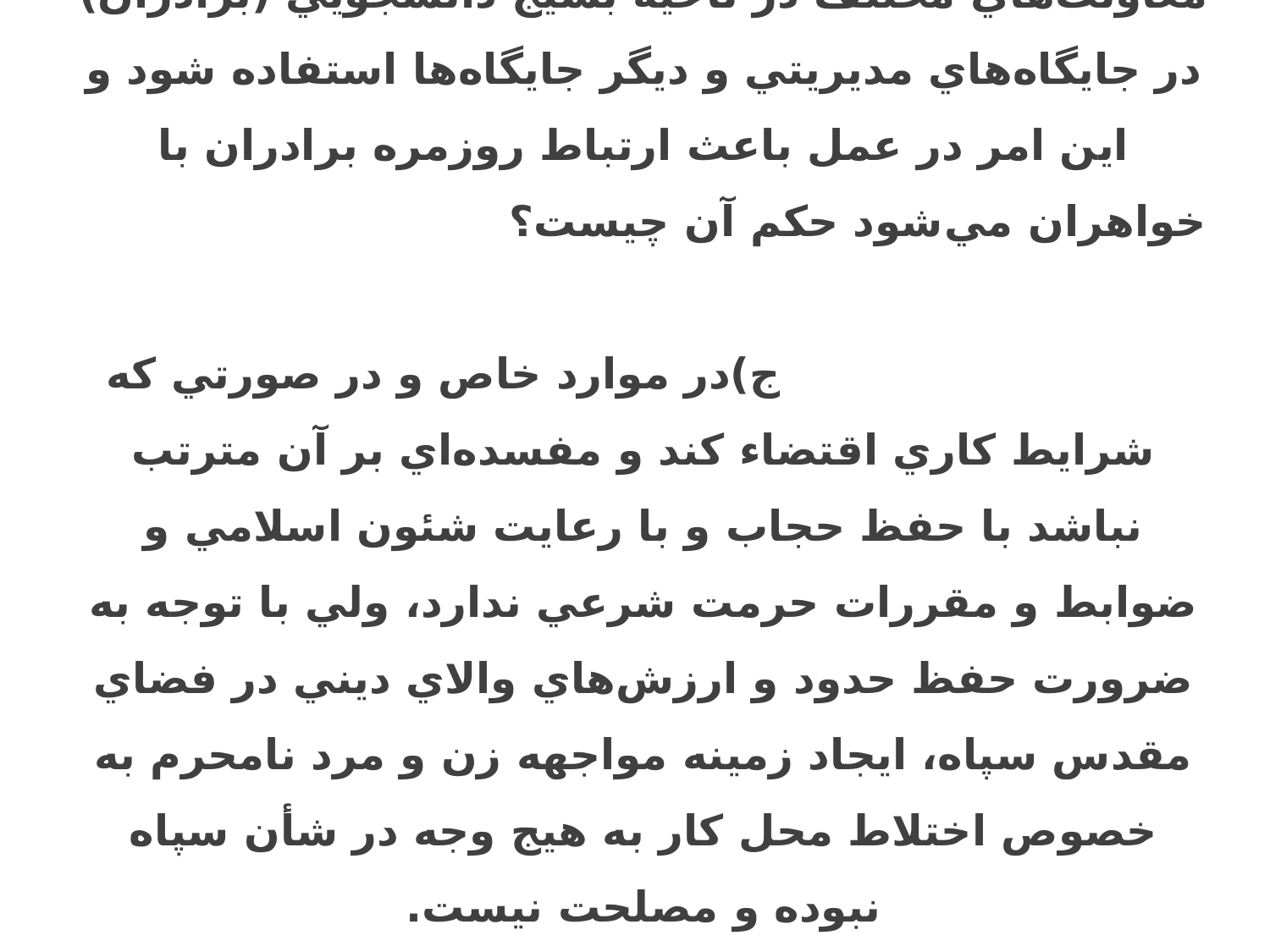

س)با توجه به اينكه در نظر است از خواهران در معاونت‌هاي مختلف در ناحيه بسيج دانشجويي (برادران) در جايگاه‌هاي مديريتي و ديگر جايگاه‌ها استفاده شود و اين امر در عمل باعث ارتباط روزمره برادران با خواهران مي‌شود حکم آن چیست؟                                                                                                                                      ج)در موارد خاص و در صورتي كه شرايط كاري اقتضاء كند و مفسده‌اي بر آن مترتب نباشد با حفظ حجاب و با رعايت شئون اسلامي و ضوابط و مقررات حرمت شرعي ندارد، ولي با توجه به ضرورت حفظ حدود و ارزش‌هاي والاي ديني در فضاي مقدس سپاه، ايجاد زمينه مواجهه زن و مرد نامحرم به خصوص اختلاط محل كار به هيج وجه در شأن سپاه نبوده و مصلحت نيست.